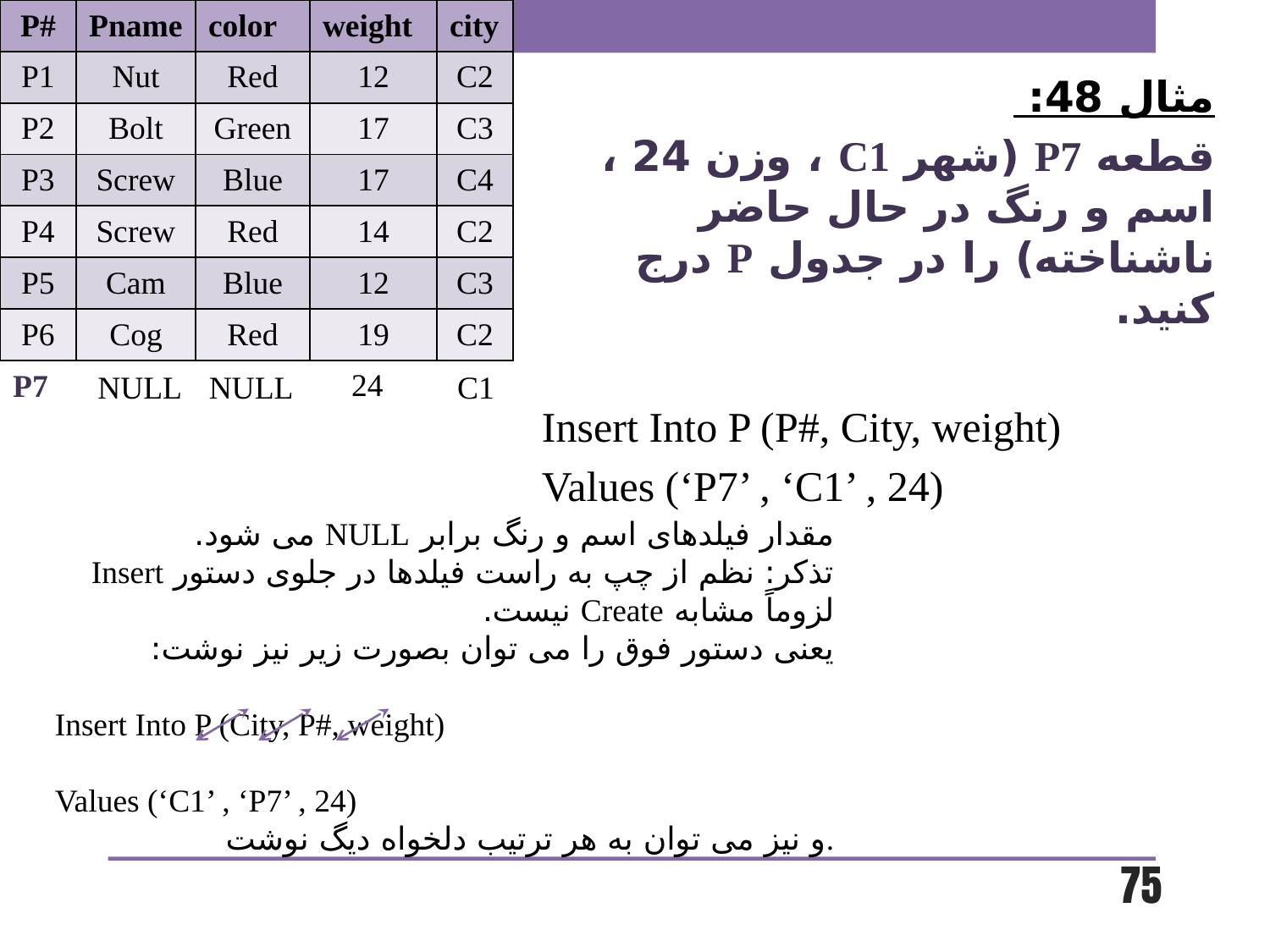

| P# | Pname | color | weight | city |
| --- | --- | --- | --- | --- |
| P1 | Nut | Red | 12 | C2 |
| P2 | Bolt | Green | 17 | C3 |
| P3 | Screw | Blue | 17 | C4 |
| P4 | Screw | Red | 14 | C2 |
| P5 | Cam | Blue | 12 | C3 |
| P6 | Cog | Red | 19 | C2 |
مثال 48:
قطعه P7 (شهر C1 ، وزن 24 ، اسم و رنگ در حال حاضر ناشناخته) را در جدول P درج کنید.

Insert Into P (P#, City, weight)
Values (‘P7’ , ‘C1’ , 24)

24
P7
NULL
NULL
C1
مقدار فیلدهای اسم و رنگ برابر NULL می شود.
تذکر: نظم از چپ به راست فیلدها در جلوی دستور Insert لزوماً مشابه Create نیست.
یعنی دستور فوق را می توان بصورت زیر نیز نوشت:

Insert Into P (City, P#, weight)

Values (‘C1’ , ‘P7’ , 24)
 و نیز می توان به هر ترتیب دلخواه دیگ نوشت.
75